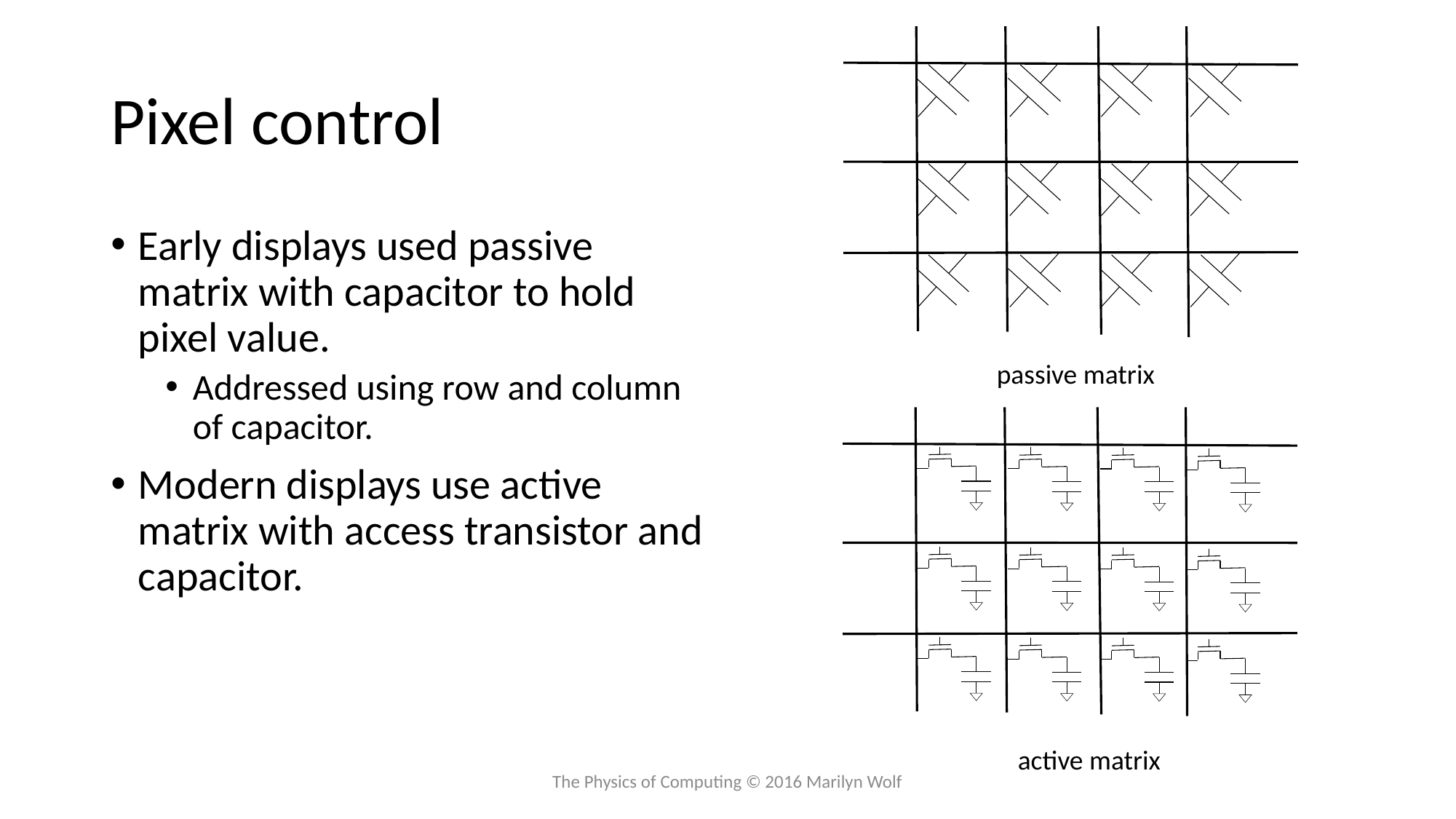

# Pixel control
Early displays used passive matrix with capacitor to hold pixel value.
Addressed using row and column of capacitor.
Modern displays use active matrix with access transistor and capacitor.
passive matrix

active matrix
The Physics of Computing © 2016 Marilyn Wolf